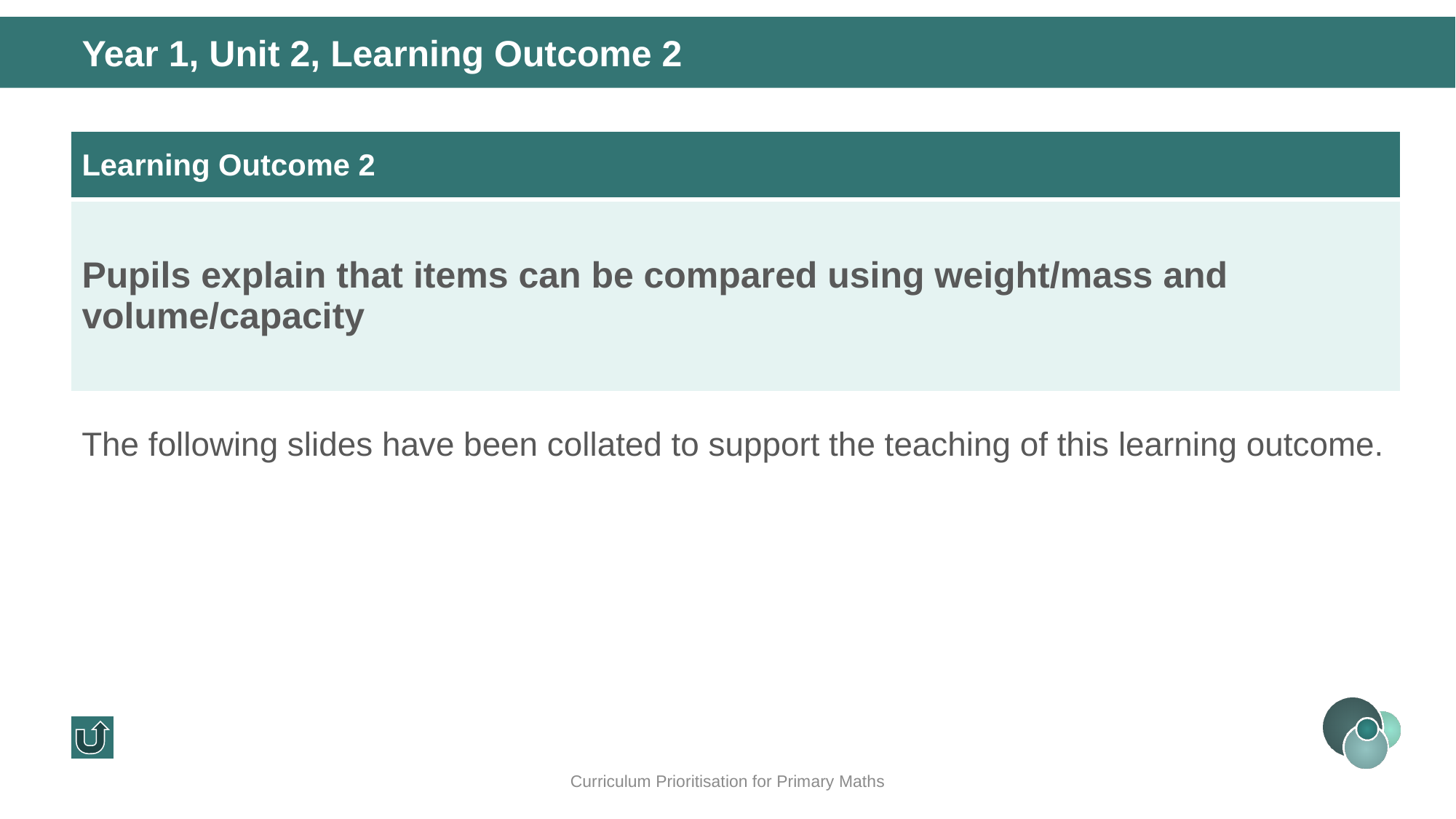

Year 1, Unit 2, Learning Outcome 2
| Learning Outcome 2 |
| --- |
| Pupils explain that items can be compared using weight/mass and volume/capacity |
The following slides have been collated to support the teaching of this learning outcome.

Curriculum Prioritisation for Primary Maths